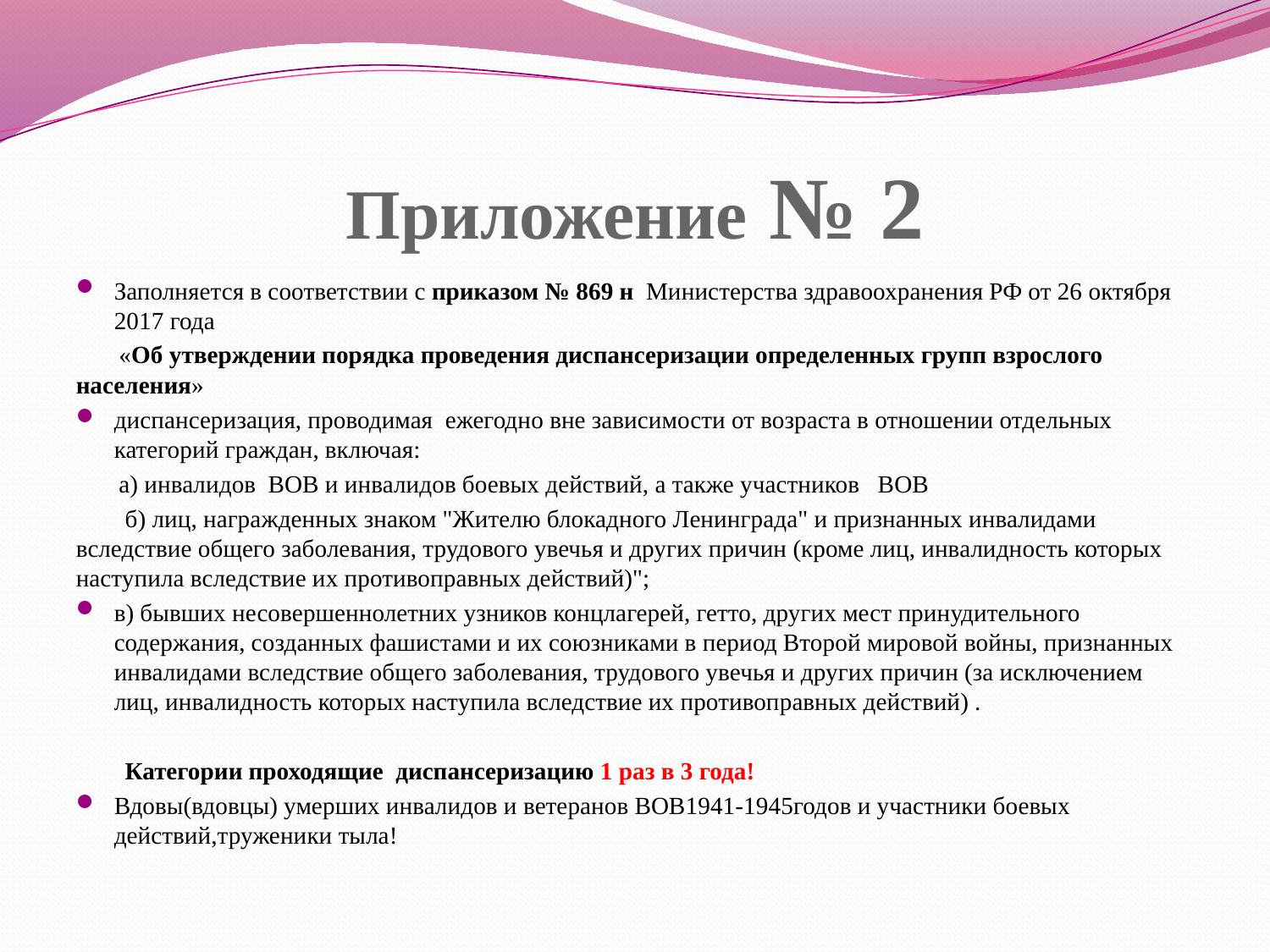

# Приложение № 2
Заполняется в соответствии с приказом № 869 н  Министерства здравоохранения РФ от 26 октября 2017 года
       «Об утверждении порядка проведения диспансеризации определенных групп взрослого       населения»
диспансеризация, проводимая  ежегодно вне зависимости от возраста в отношении отдельных категорий граждан, включая:
       а) инвалидов  ВОВ и инвалидов боевых действий, а также участников   ВОВ
        б) лиц, награжденных знаком "Жителю блокадного Ленинграда" и признанных инвалидами         вследствие общего заболевания, трудового увечья и других причин (кроме лиц, инвалидность которых наступила вследствие их противоправных действий)";
в) бывших несовершеннолетних узников концлагерей, гетто, других мест принудительного содержания, созданных фашистами и их союзниками в период Второй мировой войны, признанных инвалидами вследствие общего заболевания, трудового увечья и других причин (за исключением лиц, инвалидность которых наступила вследствие их противоправных действий) .

        Категории проходящие  диспансеризацию 1 раз в 3 года!
Вдовы(вдовцы) умерших инвалидов и ветеранов ВОВ1941-1945годов и участники боевых действий,труженики тыла!